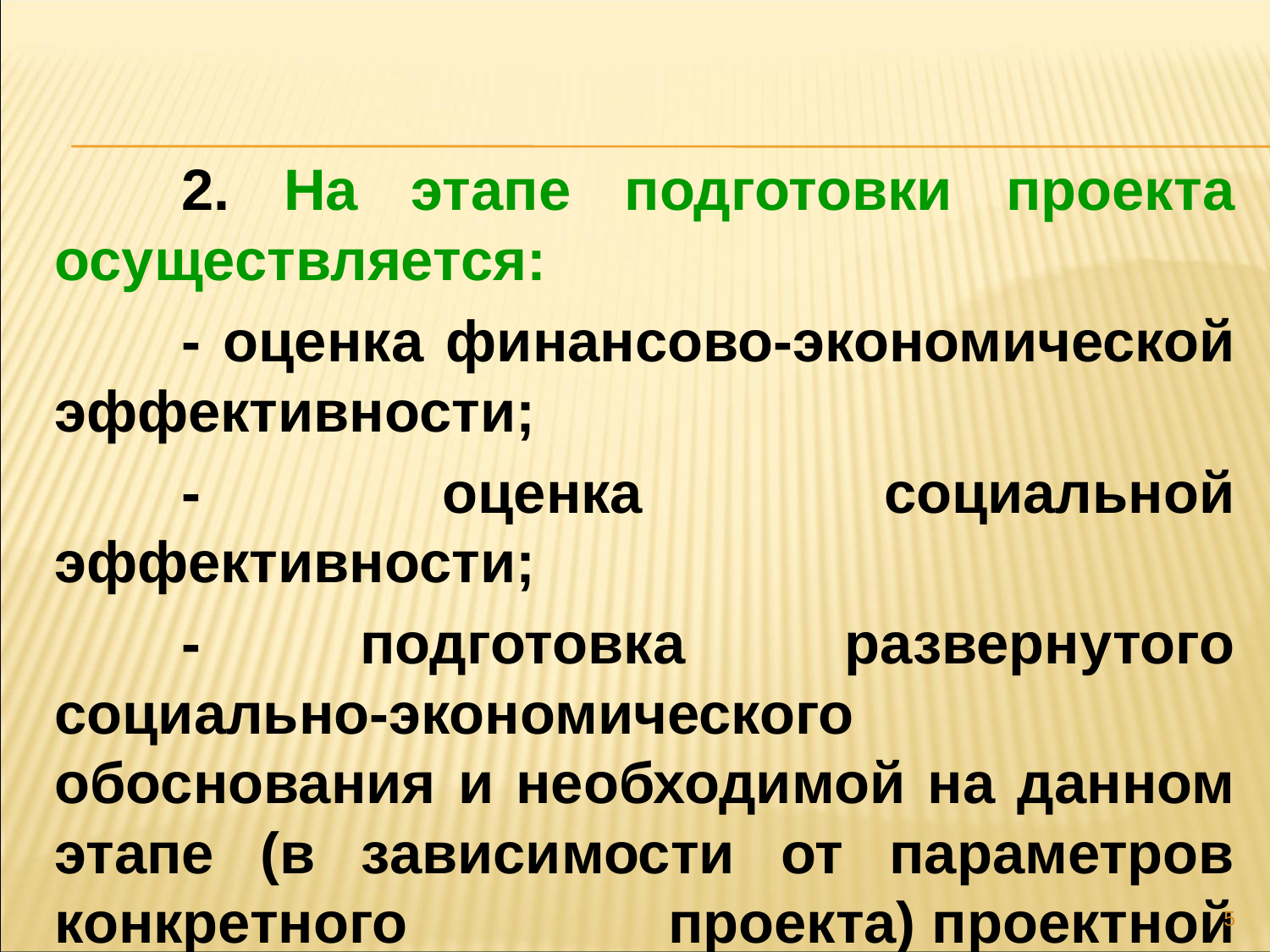

2. На этапе подготовки проекта осуществляется:
	- оценка финансово-экономической эффективности;
	- оценка социальной эффективности;
	- подготовка развернутого социально-экономического обоснования и необходимой на данном этапе (в зависимости от параметров конкретного проекта) проектной документации;
5